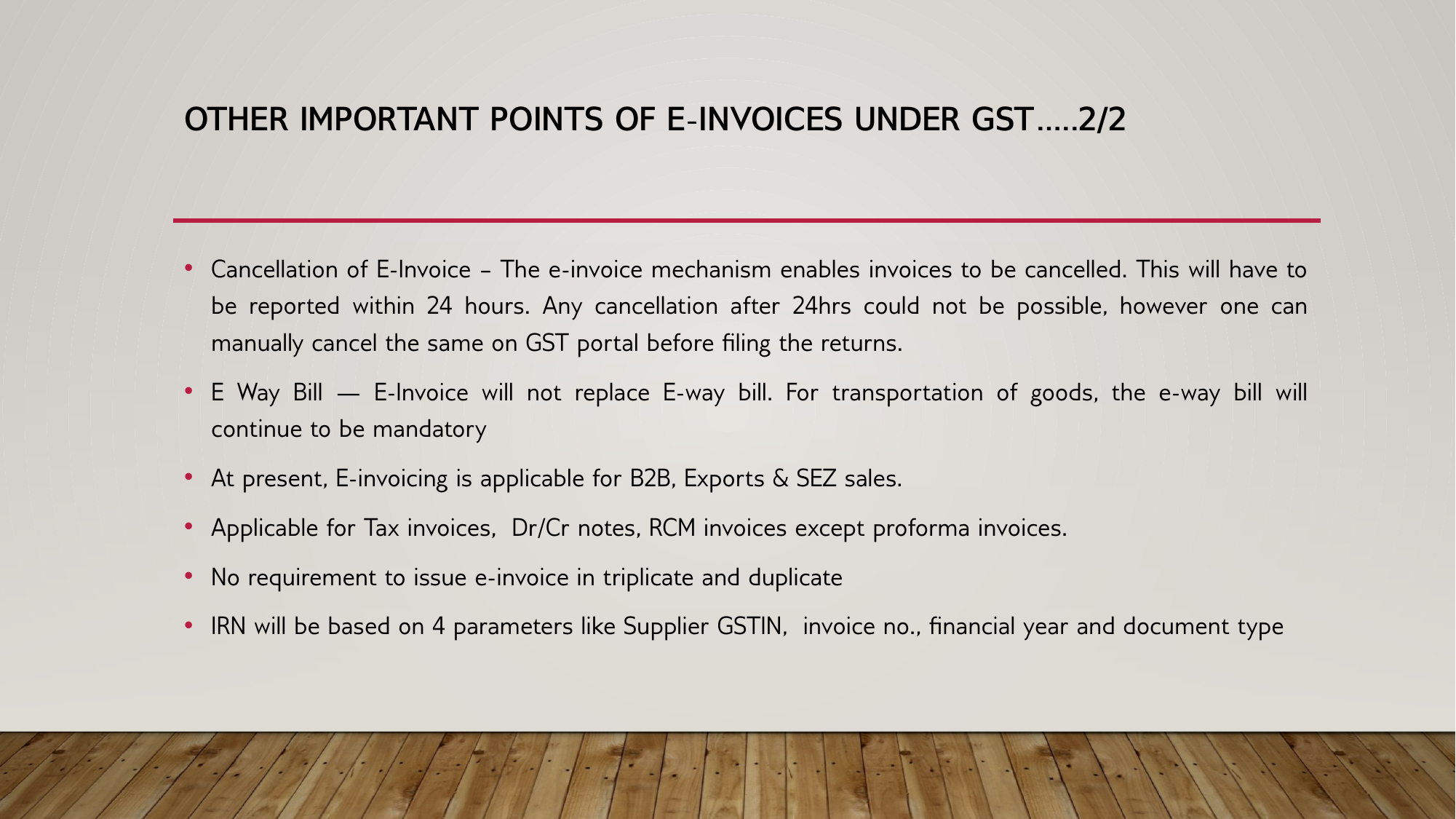

# Other Important points of E-Invoices under GST…..2/2
Cancellation of E-Invoice – The e-invoice mechanism enables invoices to be cancelled. This will have to be reported within 24 hours. Any cancellation after 24hrs could not be possible, however one can manually cancel the same on GST portal before filing the returns.
E Way Bill — E-Invoice will not replace E-way bill. For transportation of goods, the e-way bill will continue to be mandatory
At present, E-invoicing is applicable for B2B, Exports & SEZ sales.
Applicable for Tax invoices,  Dr/Cr notes, RCM invoices except proforma invoices.
No requirement to issue e-invoice in triplicate and duplicate
IRN will be based on 4 parameters like Supplier GSTIN,  invoice no., financial year and document type